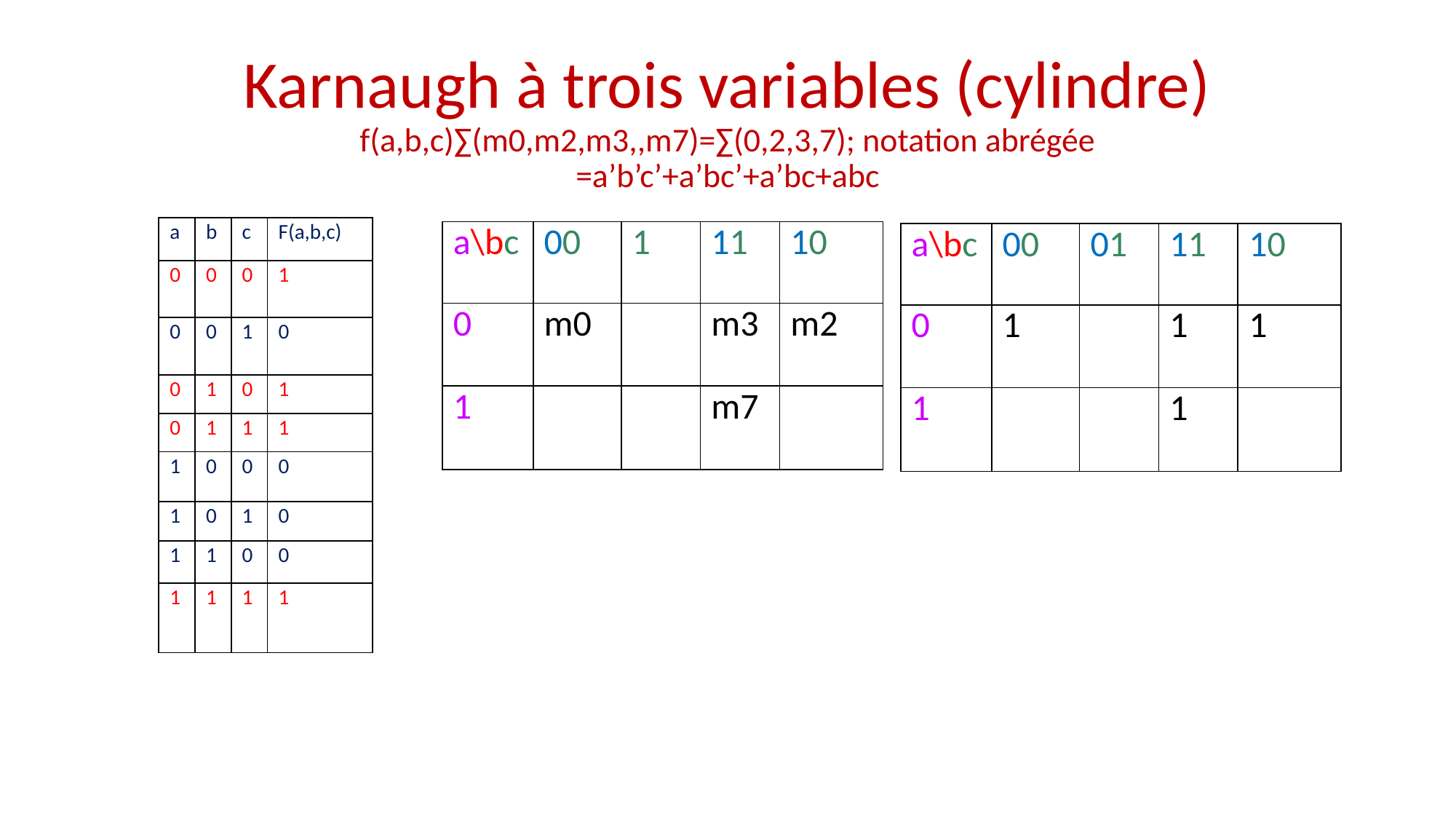

# Karnaugh à trois variables (cylindre) f(a,b,c)∑(m0,m2,m3,,m7)=∑(0,2,3,7); notation abrégée =a’b’c’+a’bc’+a’bc+abc
| a | b | c | F(a,b,c) |
| --- | --- | --- | --- |
| 0 | 0 | 0 | 1 |
| 0 | 0 | 1 | 0 |
| 0 | 1 | 0 | 1 |
| 0 | 1 | 1 | 1 |
| 1 | 0 | 0 | 0 |
| 1 | 0 | 1 | 0 |
| 1 | 1 | 0 | 0 |
| 1 | 1 | 1 | 1 |
| a\bc | 00 | 1 | 11 | 10 |
| --- | --- | --- | --- | --- |
| 0 | m0 |  | m3 | m2 |
| 1 |  |  | m7 |  |
| a\bc | 00 | 01 | 11 | 10 |
| --- | --- | --- | --- | --- |
| 0 | 1 |  | 1 | 1 |
| 1 |  |  | 1 |  |